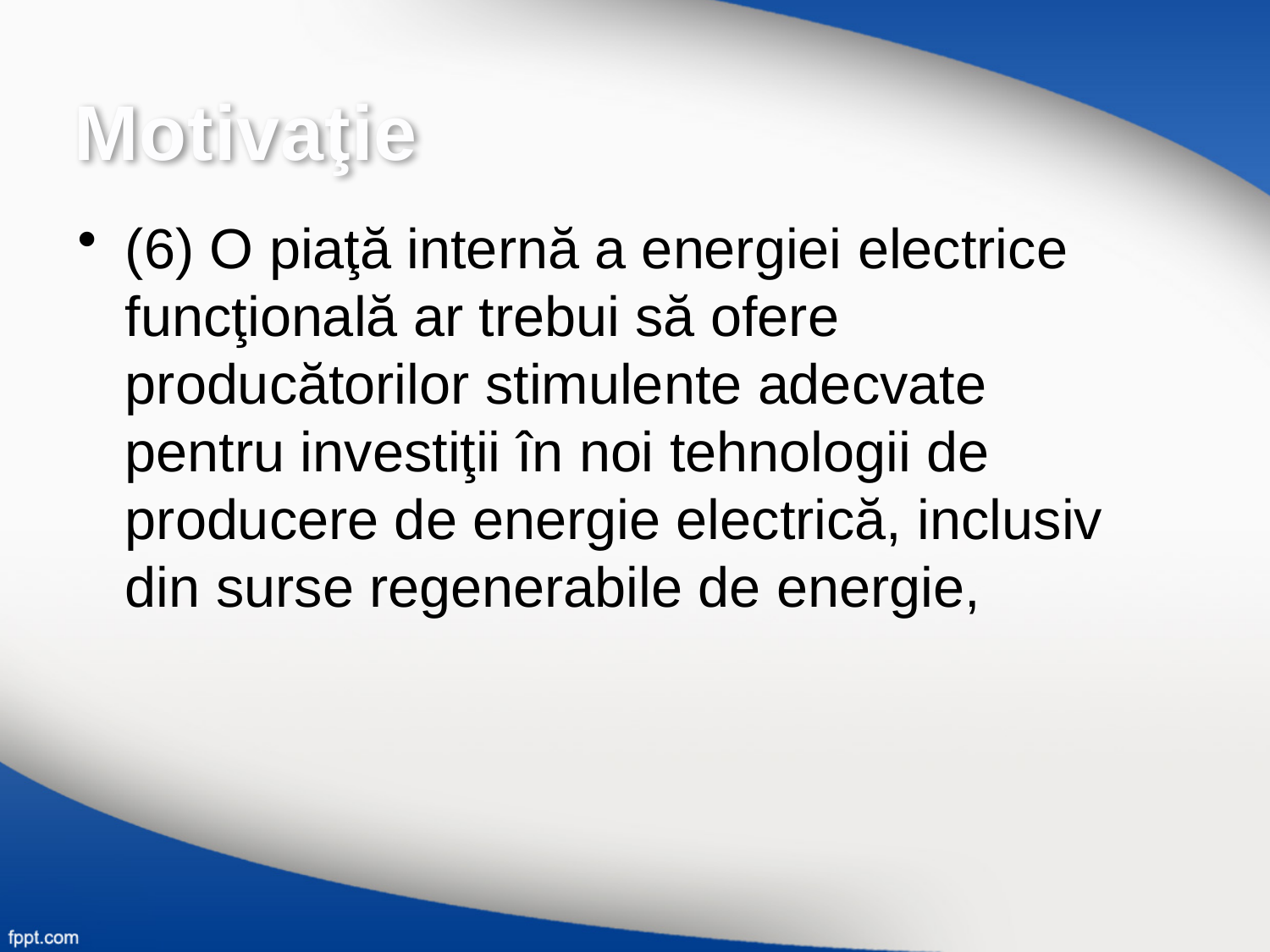

Motivaţie
(6) O piaţă internă a energiei electrice funcţională ar trebui să ofere producătorilor stimulente adecvate pentru investiţii în noi tehnologii de producere de energie electrică, inclusiv din surse regenerabile de energie,